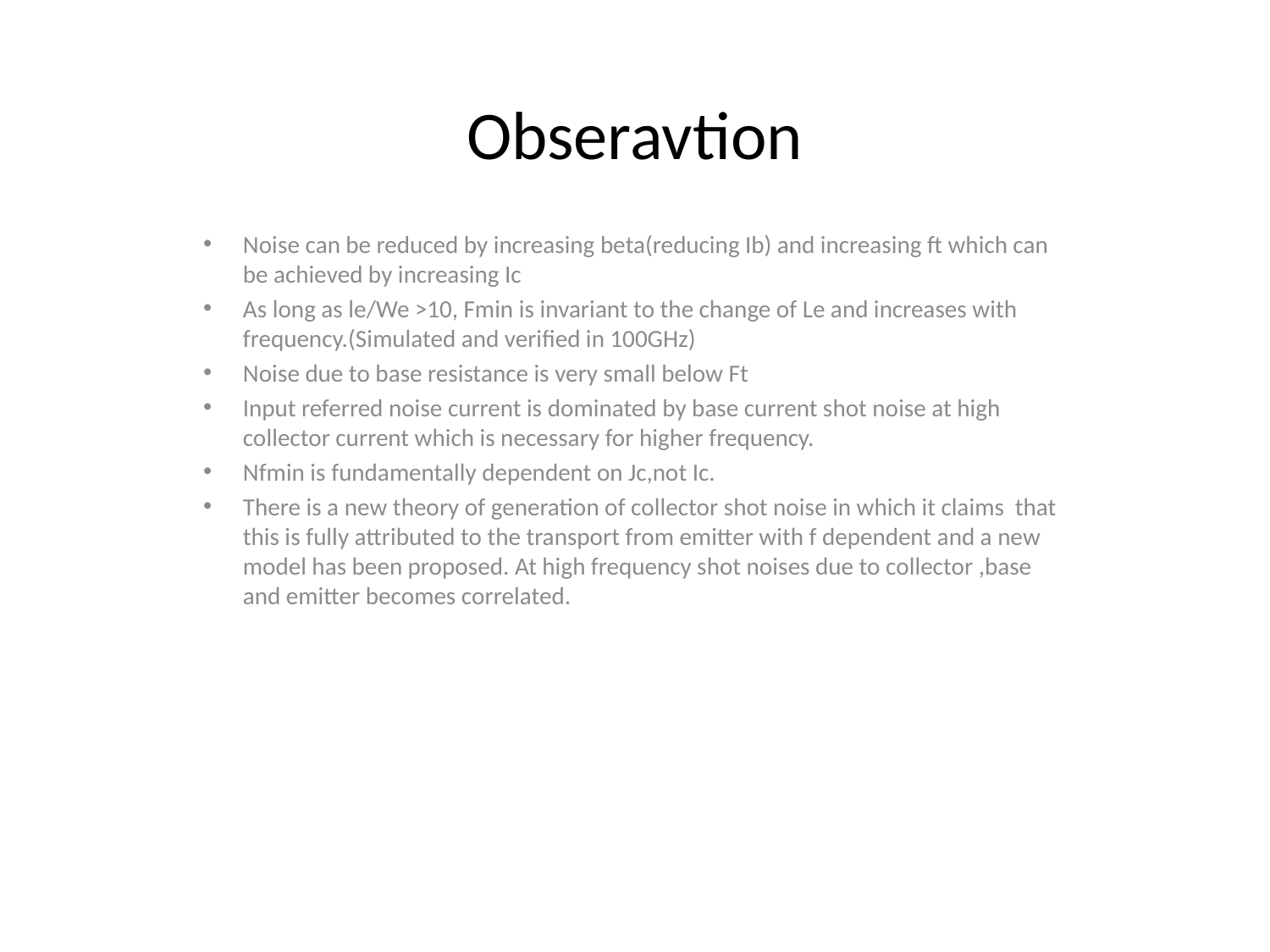

# Obseravtion
Noise can be reduced by increasing beta(reducing Ib) and increasing ft which can be achieved by increasing Ic
As long as le/We >10, Fmin is invariant to the change of Le and increases with frequency.(Simulated and verified in 100GHz)
Noise due to base resistance is very small below Ft
Input referred noise current is dominated by base current shot noise at high collector current which is necessary for higher frequency.
Nfmin is fundamentally dependent on Jc,not Ic.
There is a new theory of generation of collector shot noise in which it claims  that this is fully attributed to the transport from emitter with f dependent and a new model has been proposed. At high frequency shot noises due to collector ,base and emitter becomes correlated.